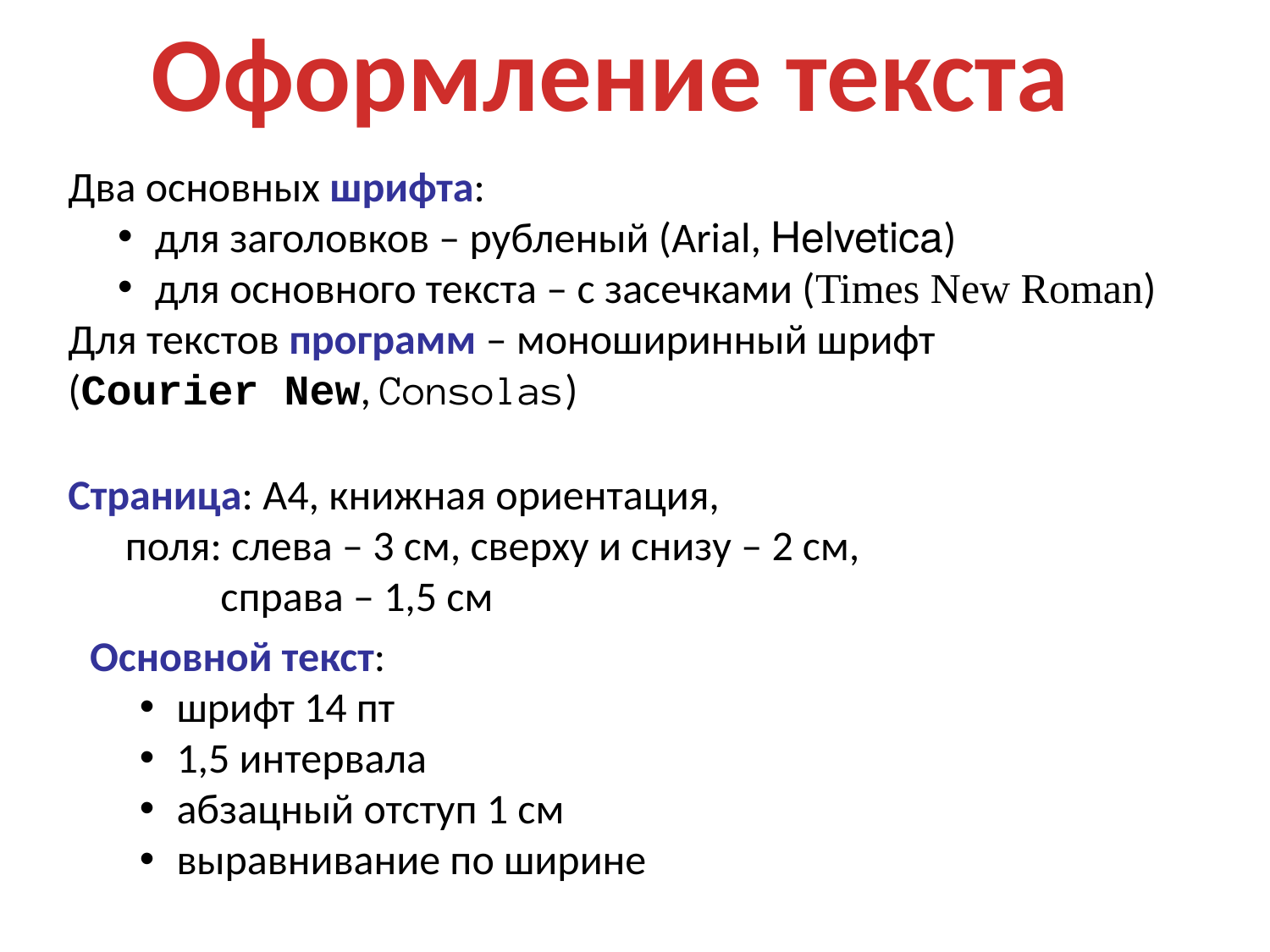

Оформление текста
Два основных шрифта:
для заголовков – рубленый (Arial, Helvetica)
для основного текста – с засечками (Times New Roman)
Для текстов программ – моноширинный шрифт
(Courier New, Consolas)
Страница: A4, книжная ориентация,
      поля: слева – 3 см, сверху и снизу – 2 см,
                справа – 1,5 см
Основной текст:
шрифт 14 пт
1,5 интервала
абзацный отступ 1 см
выравнивание по ширине